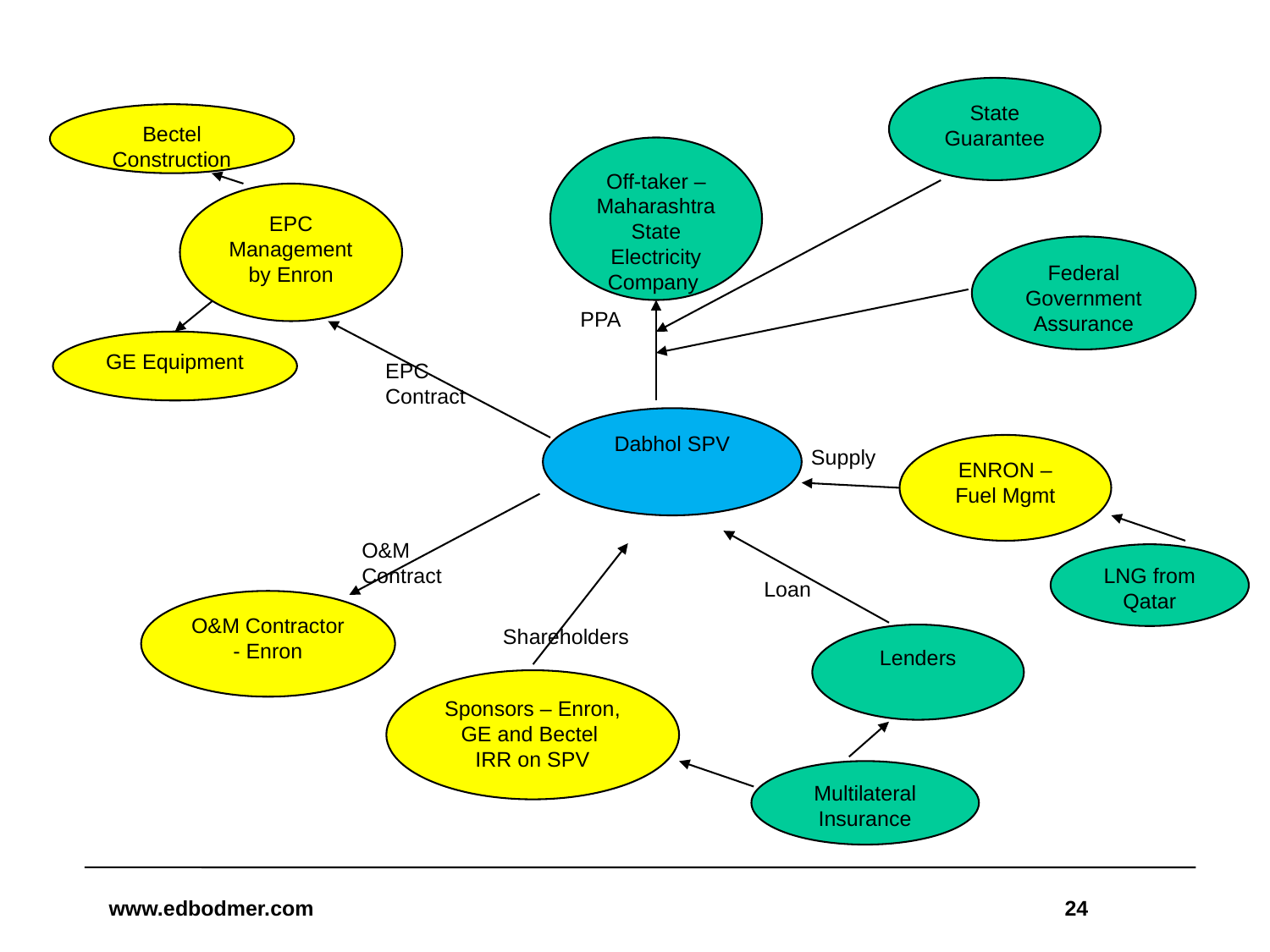

State Guarantee
Bectel Construction
Off-taker – Maharashtra State Electricity Company
EPC Management by Enron
Federal Government Assurance
PPA
GE Equipment
EPC Contract
Dabhol SPV
ENRON – Fuel Mgmt
Supply
O&M Contract
LNG from Qatar
Loan
O&M Contractor - Enron

Shareholders
Lenders
Sponsors – Enron, GE and Bectel  IRR on SPV
Multilateral Insurance